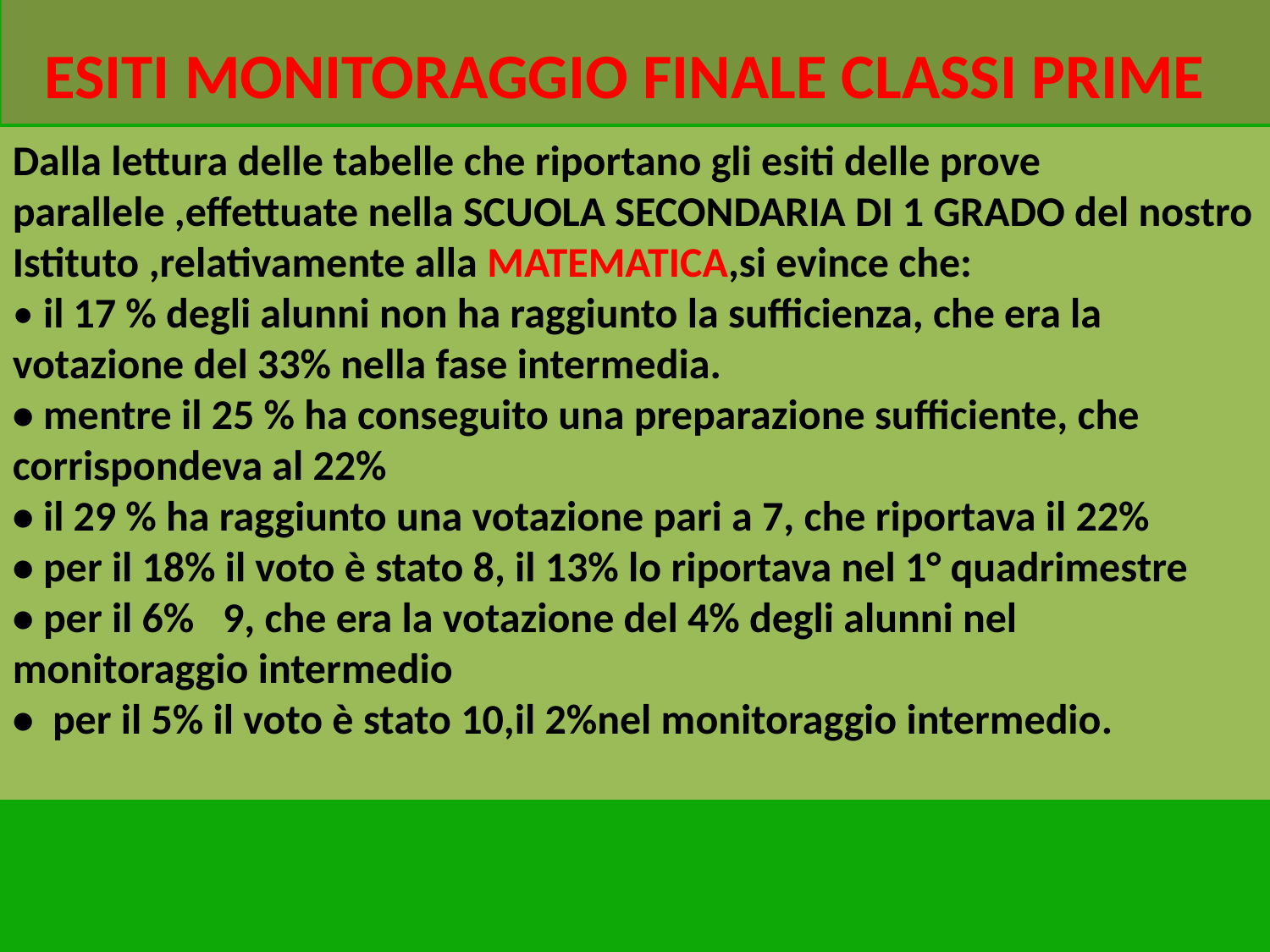

ESITI MONITORAGGIO FINALE CLASSI PRIME
Dalla lettura delle tabelle che riportano gli esiti delle prove parallele ,effettuate nella SCUOLA SECONDARIA DI 1 GRADO del nostro Istituto ,relativamente alla MATEMATICA,si evince che:
• il 17 % degli alunni non ha raggiunto la sufficienza, che era la votazione del 33% nella fase intermedia.
• mentre il 25 % ha conseguito una preparazione sufficiente, che corrispondeva al 22%
• il 29 % ha raggiunto una votazione pari a 7, che riportava il 22%
• per il 18% il voto è stato 8, il 13% lo riportava nel 1° quadrimestre
• per il 6%   9, che era la votazione del 4% degli alunni nel monitoraggio intermedio
•  per il 5% il voto è stato 10,il 2%nel monitoraggio intermedio.